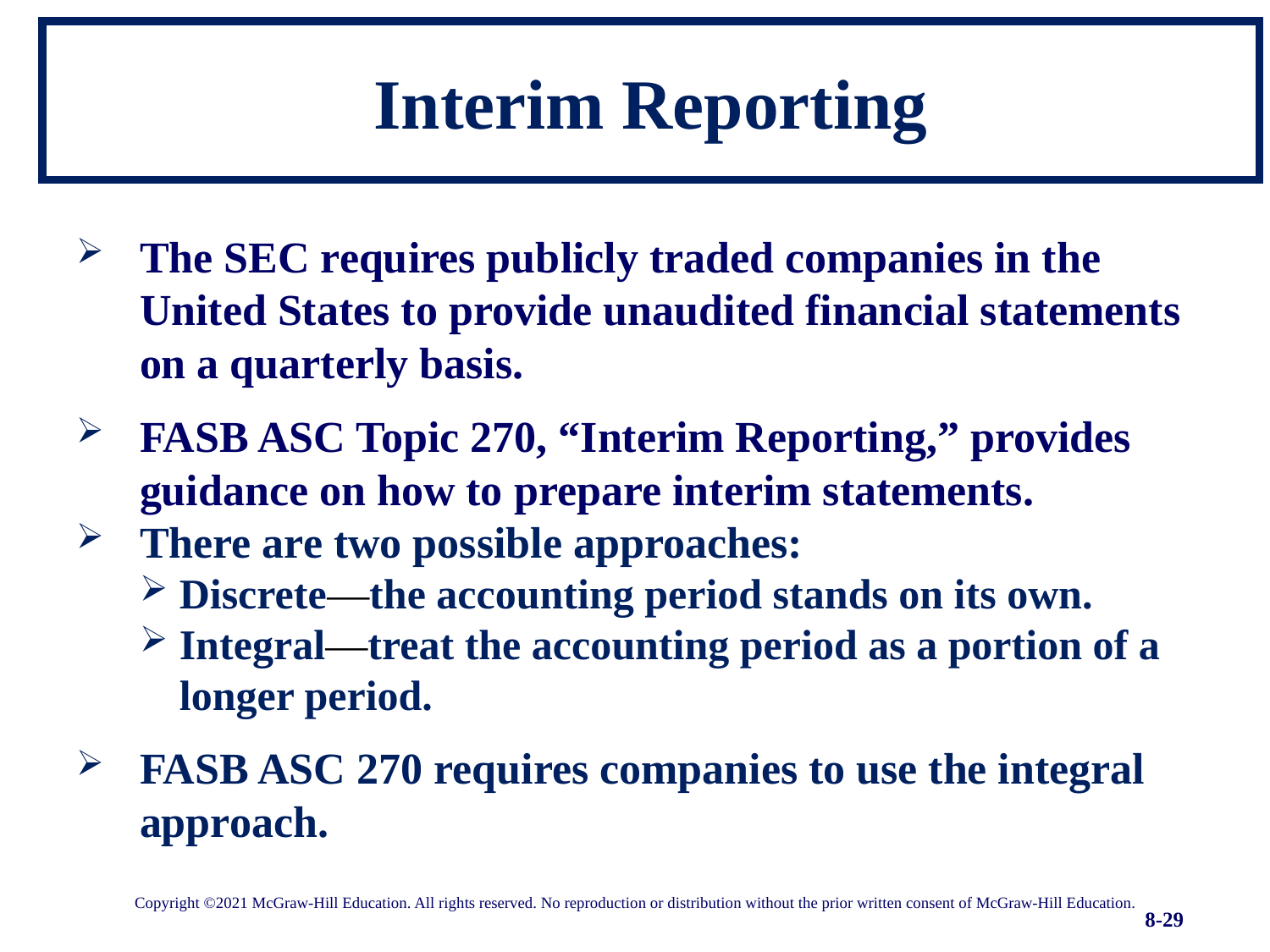

# Interim Reporting
The SEC requires publicly traded companies in the United States to provide unaudited financial statements on a quarterly basis.
FASB ASC Topic 270, “Interim Reporting,” provides guidance on how to prepare interim statements.
There are two possible approaches:
Discrete—the accounting period stands on its own.
Integral—treat the accounting period as a portion of a longer period.
FASB ASC 270 requires companies to use the integral approach.

Copyright ©2021 McGraw-Hill Education. All rights reserved. No reproduction or distribution without the prior written consent of McGraw-Hill Education.